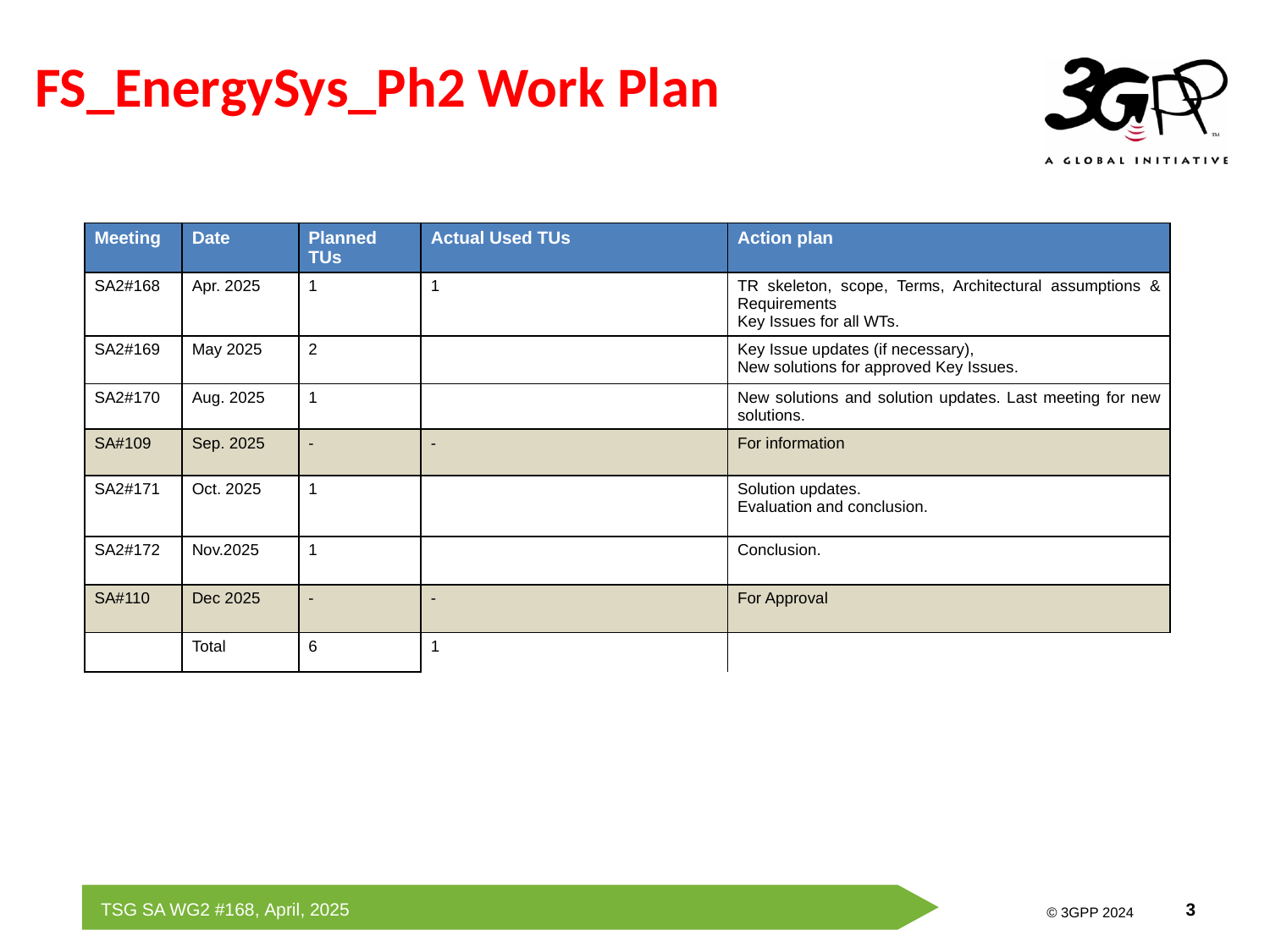

# FS_EnergySys_Ph2 Work Plan

| Meeting | Date | Planned TUs | Actual Used TUs | Action plan |
| --- | --- | --- | --- | --- |
| SA2#168 | Apr. 2025 | 1 | 1 | TR skeleton, scope, Terms, Architectural assumptions & Requirements Key Issues for all WTs. |
| SA2#169 | May 2025 | 2 |  | Key Issue updates (if necessary), New solutions for approved Key Issues. |
| SA2#170 | Aug. 2025 | 1 |  | New solutions and solution updates. Last meeting for new solutions. |
| SA#109 | Sep. 2025 | - | - | For information |
| SA2#171 | Oct. 2025 | 1 |  | Solution updates. Evaluation and conclusion. |
| SA2#172 | Nov.2025 | 1 |  | Conclusion. |
| SA#110 | Dec 2025 | - | - | For Approval |
|  | Total | 6 | 1 |  |